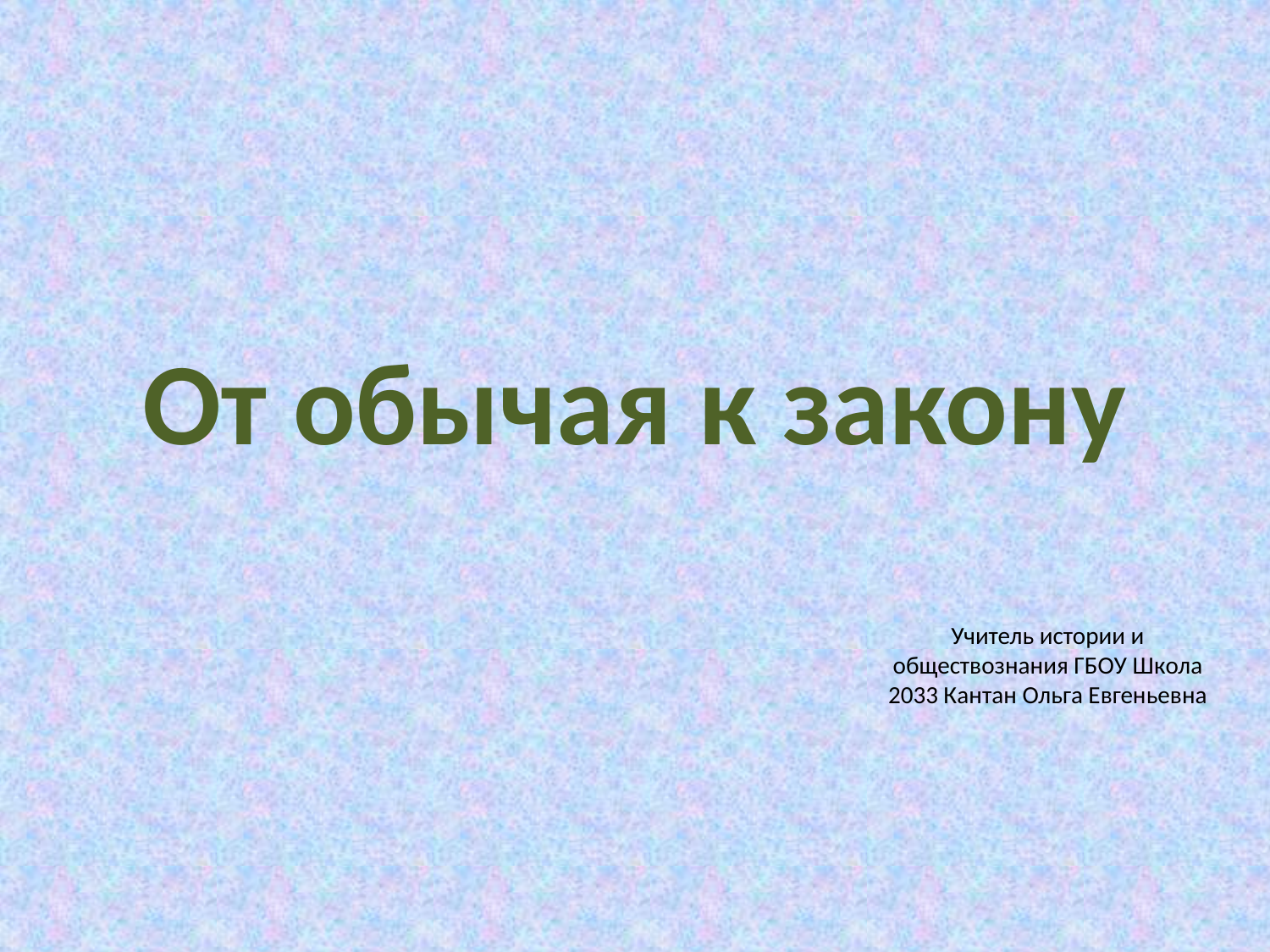

# От обычая к закону
Учитель истории и обществознания ГБОУ Школа 2033 Кантан Ольга Евгеньевна